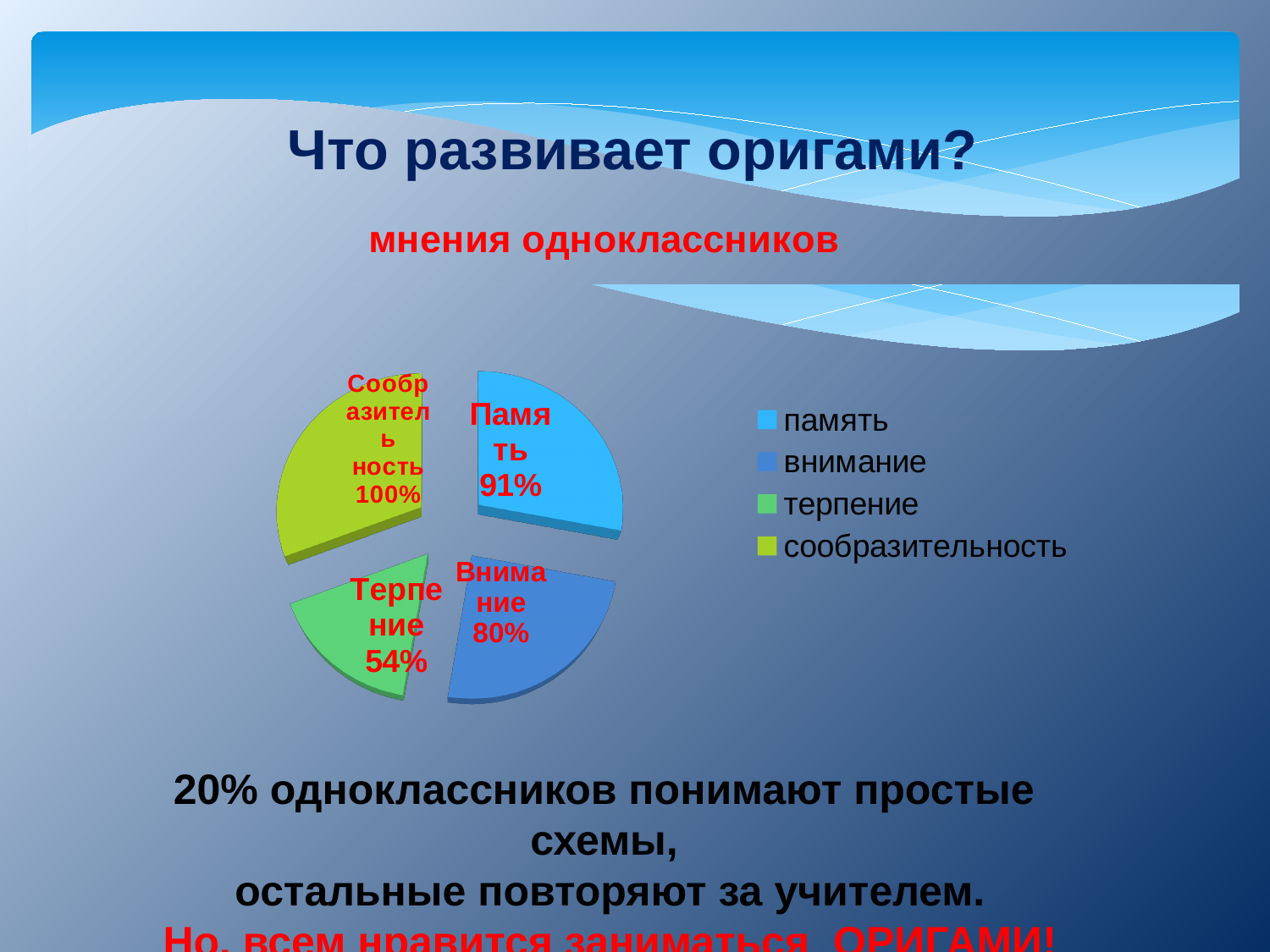

Что развивает оригами?

[unsupported chart]

20% одноклассников понимают простые схемы,
 остальные повторяют за учителем.
 Но, всем нравится заниматься  ОРИГАМИ!